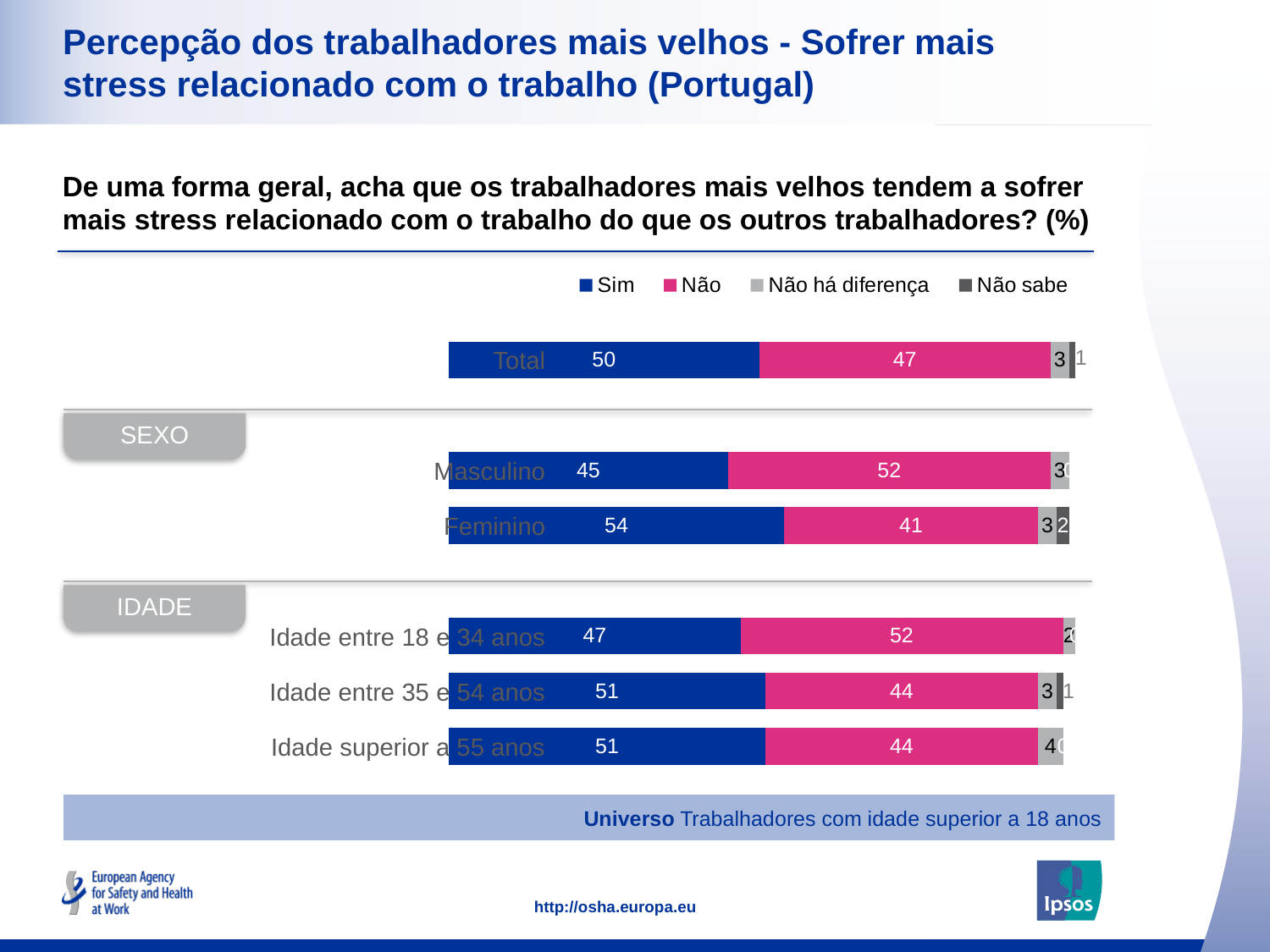

### Chart: Ipsos Ribbon Rules

| Category |  |
|---|---|
# Percepção dos trabalhadores mais velhos - Sofrer mais stress relacionado com o trabalho (Portugal)
De uma forma geral, acha que os trabalhadores mais velhos tendem a sofrer mais stress relacionado com o trabalho do que os outros trabalhadores? (%)

### Chart

| Category | Sim | Não | Não há diferença | Não sabe |
|---|---|---|---|---|
| Total | 50.0 | 47.0 | 3.0 | 1.0 |
|  | None | None | None | None |
| Male | 45.0 | 52.0 | 3.0 | 0.0 |
| Female | 54.0 | 41.0 | 3.0 | 2.0 |
|  | None | None | None | None |
| Aged 18-34 | 47.0 | 52.0 | 2.0 | 0.0 |
| Aged 35-54 | 51.0 | 44.0 | 3.0 | 1.0 |
| Aged 55+ | 51.0 | 44.0 | 4.0 | 0.0 |
| Total |
| --- |
|  |
| Masculino |
| Feminino |
|  |
| Idade entre 18 e 34 anos |
| Idade entre 35 e 54 anos |
| Idade superior a 55 anos |
SEXO
IDADE
Universo Trabalhadores com idade superior a 18 anos